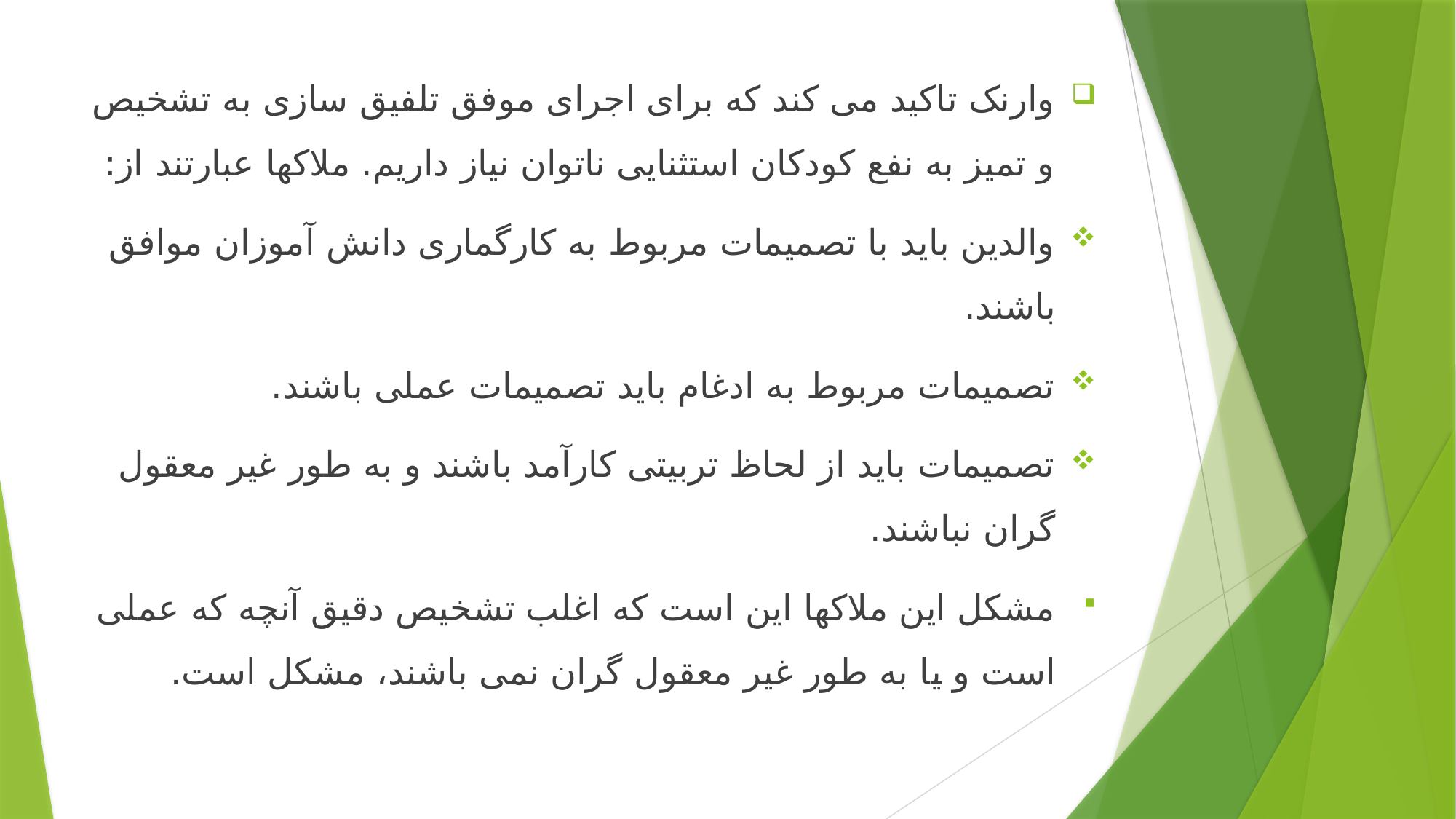

وارنک تاکید می کند که برای اجرای موفق تلفیق سازی به تشخیص و تمیز به نفع کودکان استثنایی ناتوان نیاز داریم. ملاکها عبارتند از:
والدین باید با تصمیمات مربوط به کارگماری دانش آموزان موافق باشند.
تصمیمات مربوط به ادغام باید تصمیمات عملی باشند.
تصمیمات باید از لحاظ تربیتی کارآمد باشند و به طور غیر معقول گران نباشند.
مشکل این ملاکها این است که اغلب تشخیص دقیق آنچه که عملی است و یا به طور غیر معقول گران نمی باشند، مشکل است.